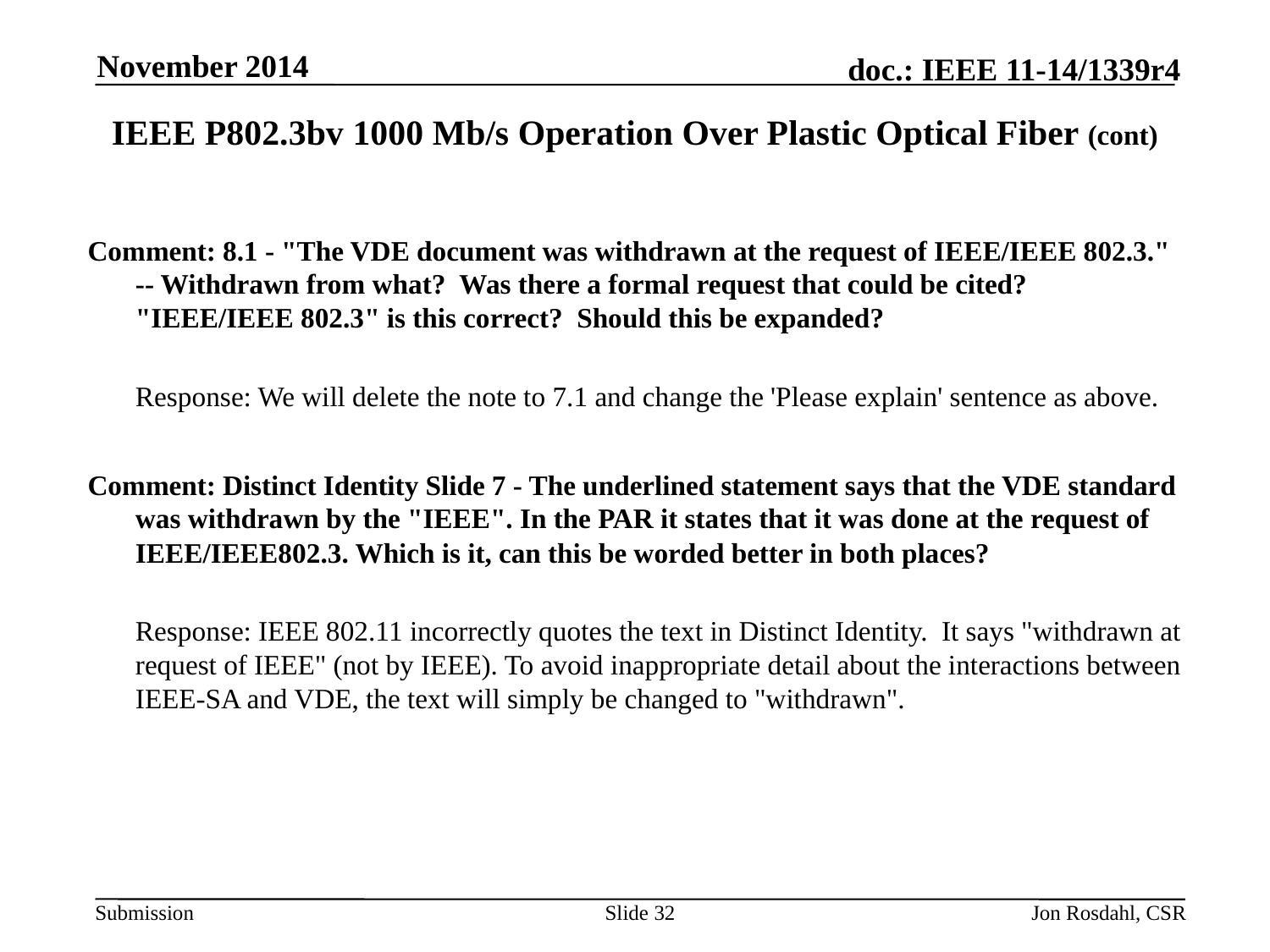

November 2014
# IEEE P802.3bv 1000 Mb/s Operation Over Plastic Optical Fiber (cont)
Comment: 8.1 - "The VDE document was withdrawn at the request of IEEE/IEEE 802.3."  -- Withdrawn from what?  Was there a formal request that could be cited? "IEEE/IEEE 802.3" is this correct?  Should this be expanded?
Response: We will delete the note to 7.1 and change the 'Please explain' sentence as above.

Comment: Distinct Identity Slide 7 - The underlined statement says that the VDE standard was withdrawn by the "IEEE". In the PAR it states that it was done at the request of IEEE/IEEE802.3. Which is it, can this be worded better in both places?
Response: IEEE 802.11 incorrectly quotes the text in Distinct Identity.  It says "withdrawn at request of IEEE" (not by IEEE). To avoid inappropriate detail about the interactions between IEEE-SA and VDE, the text will simply be changed to "withdrawn".
Slide 32
Jon Rosdahl, CSR